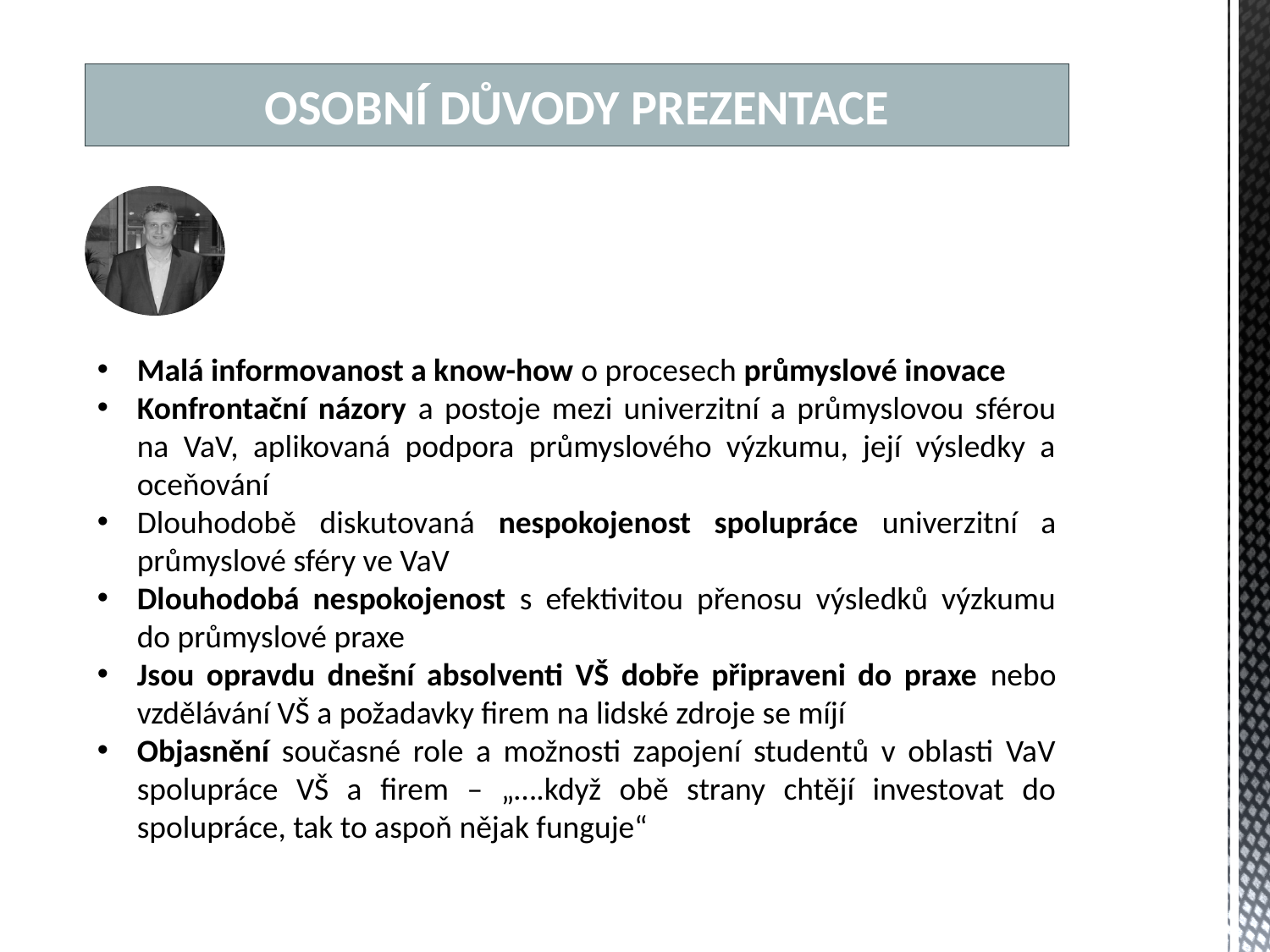

# OSOBNÍ DŮVODY PREZENTACE

Malá informovanost a know-how o procesech průmyslové inovace
Konfrontační názory a postoje mezi univerzitní a průmyslovou sférou na VaV, aplikovaná podpora průmyslového výzkumu, její výsledky a oceňování
Dlouhodobě diskutovaná nespokojenost spolupráce univerzitní a průmyslové sféry ve VaV
Dlouhodobá nespokojenost s efektivitou přenosu výsledků výzkumu do průmyslové praxe
Jsou opravdu dnešní absolventi VŠ dobře připraveni do praxe nebo vzdělávání VŠ a požadavky firem na lidské zdroje se míjí
Objasnění současné role a možnosti zapojení studentů v oblasti VaV spolupráce VŠ a firem – „….když obě strany chtějí investovat do spolupráce, tak to aspoň nějak funguje“